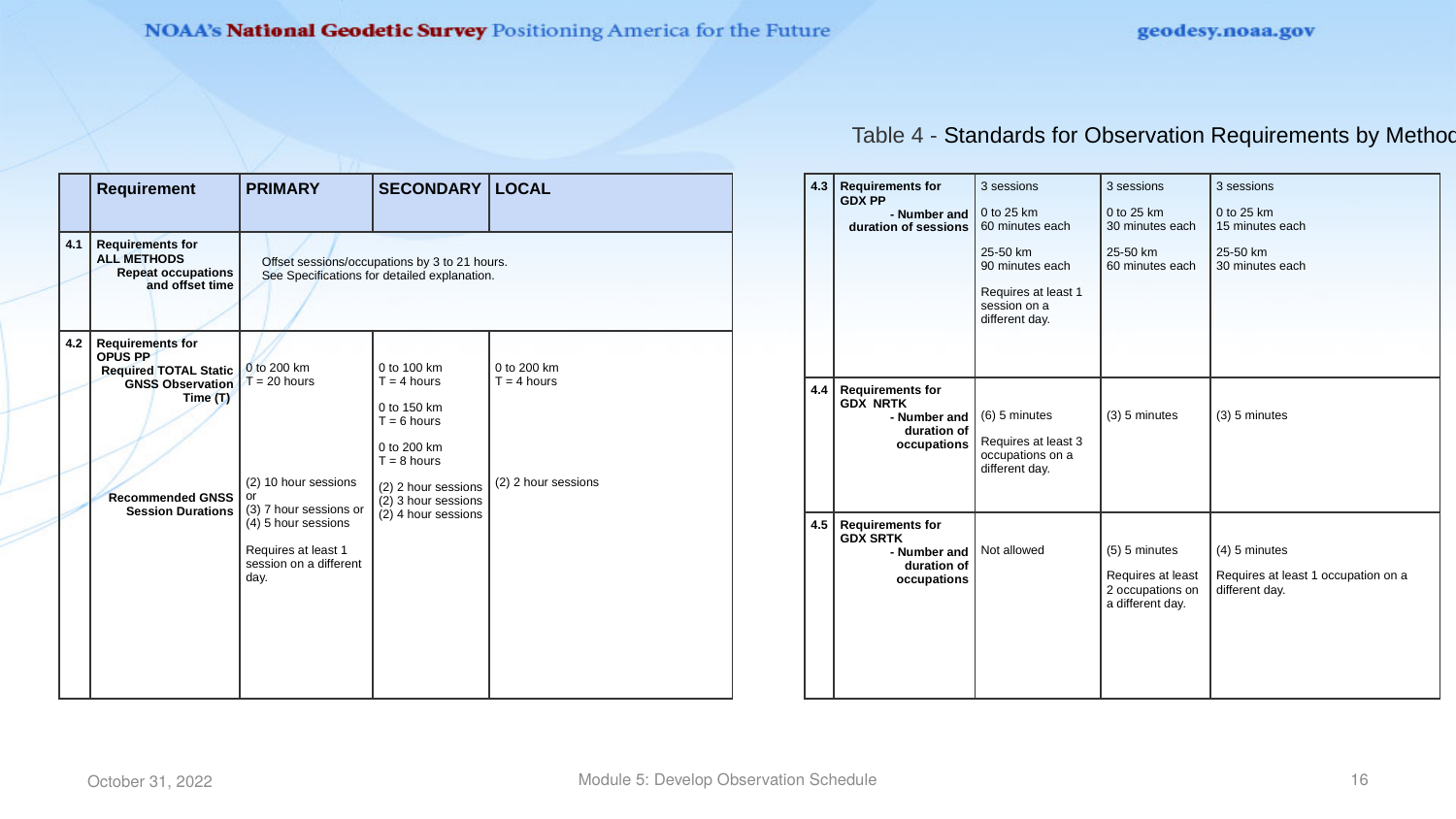

Table 4 - Standards for Observation Requirements by Method

|  | Requirement | PRIMARY | SECONDARY | LOCAL |
| --- | --- | --- | --- | --- |
| 4.1 | Requirements for  ALL METHODS Repeat occupations and offset time | Offset sessions/occupations by 3 to 21 hours. See Specifications for detailed explanation. |  |  |
| 4.2 | Requirements for  OPUS PP  Required TOTAL Static GNSS Observation Time (T)  Recommended GNSS Session Durations | 0 to 200 km T = 20 hours (2) 10 hour sessions or  (3) 7 hour sessions or (4) 5 hour sessions    Requires at least 1 session on a different day. | 0 to 100 km T = 4 hours 0 to 150 km T = 6 hours 0 to 200 km T = 8 hours (2) 2 hour sessions (2) 3 hour sessions (2) 4 hour sessions | 0 to 200 km T = 4 hours (2) 2 hour sessions |
| 4.3 | Requirements for  GDX PP  - Number and duration of sessions | 3 sessions 0 to 25 km 60 minutes each 25-50 km 90 minutes each Requires at least 1 session on a different day. | 3 sessions 0 to 25 km 30 minutes each 25-50 km 60 minutes each | 3 sessions 0 to 25 km 15 minutes each 25-50 km 30 minutes each |
| --- | --- | --- | --- | --- |
| 4.4 | Requirements for GDX  NRTK - Number and duration of occupations | (6) 5 minutes Requires at least 3 occupations on a different day. | (3) 5 minutes | (3) 5 minutes |
| 4.5 | Requirements for GDX SRTK - Number and duration of occupations | Not allowed | (5) 5 minutes Requires at least 2 occupations on a different day. | (4) 5 minutes Requires at least 1 occupation on a different day. |
October 31, 2022
Module 5: Develop Observation Schedule
16